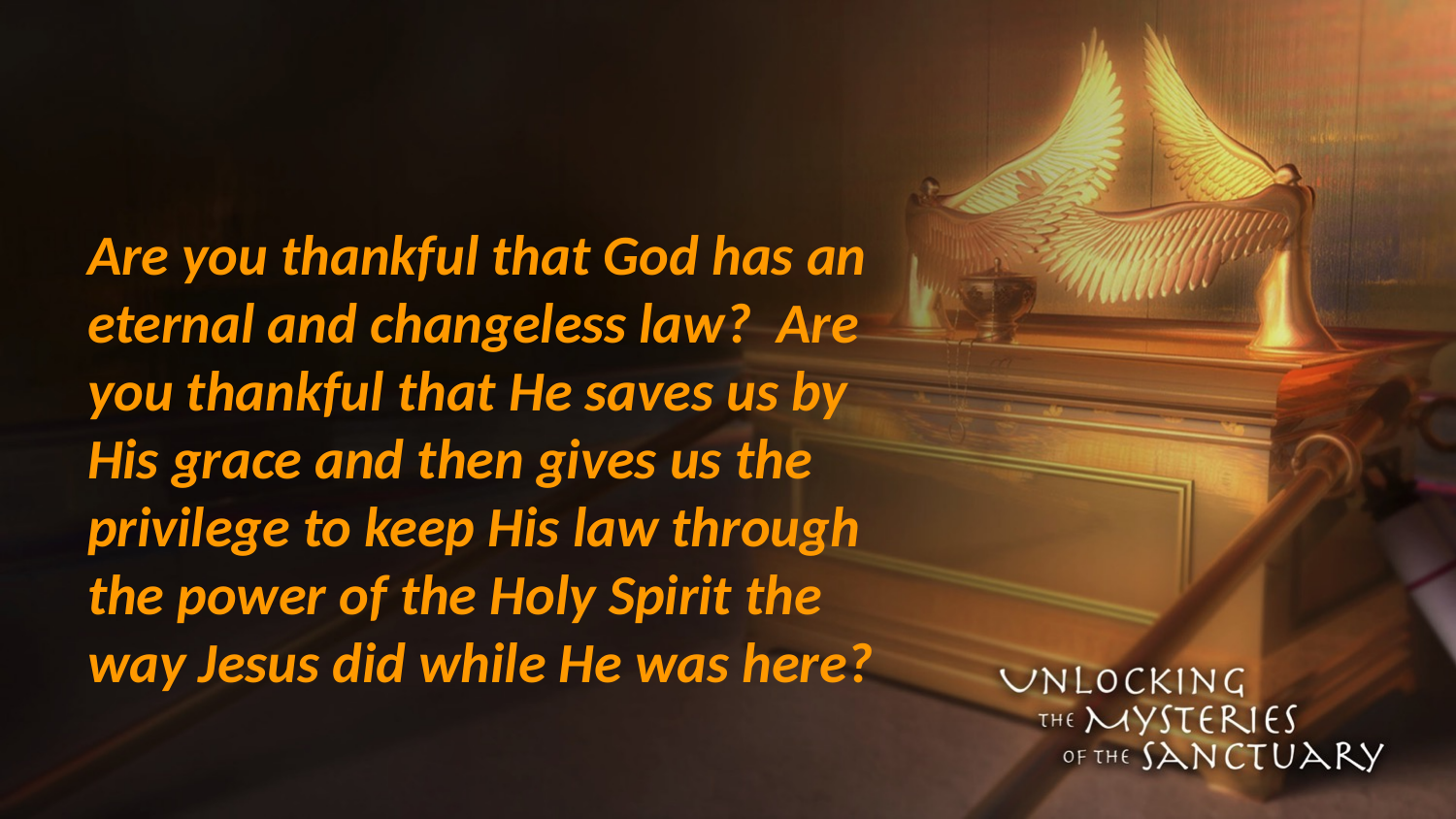

#

Are you thankful that God has an eternal and changeless law?  Are you thankful that He saves us by His grace and then gives us the privilege to keep His law through the power of the Holy Spirit the way Jesus did while He was here?